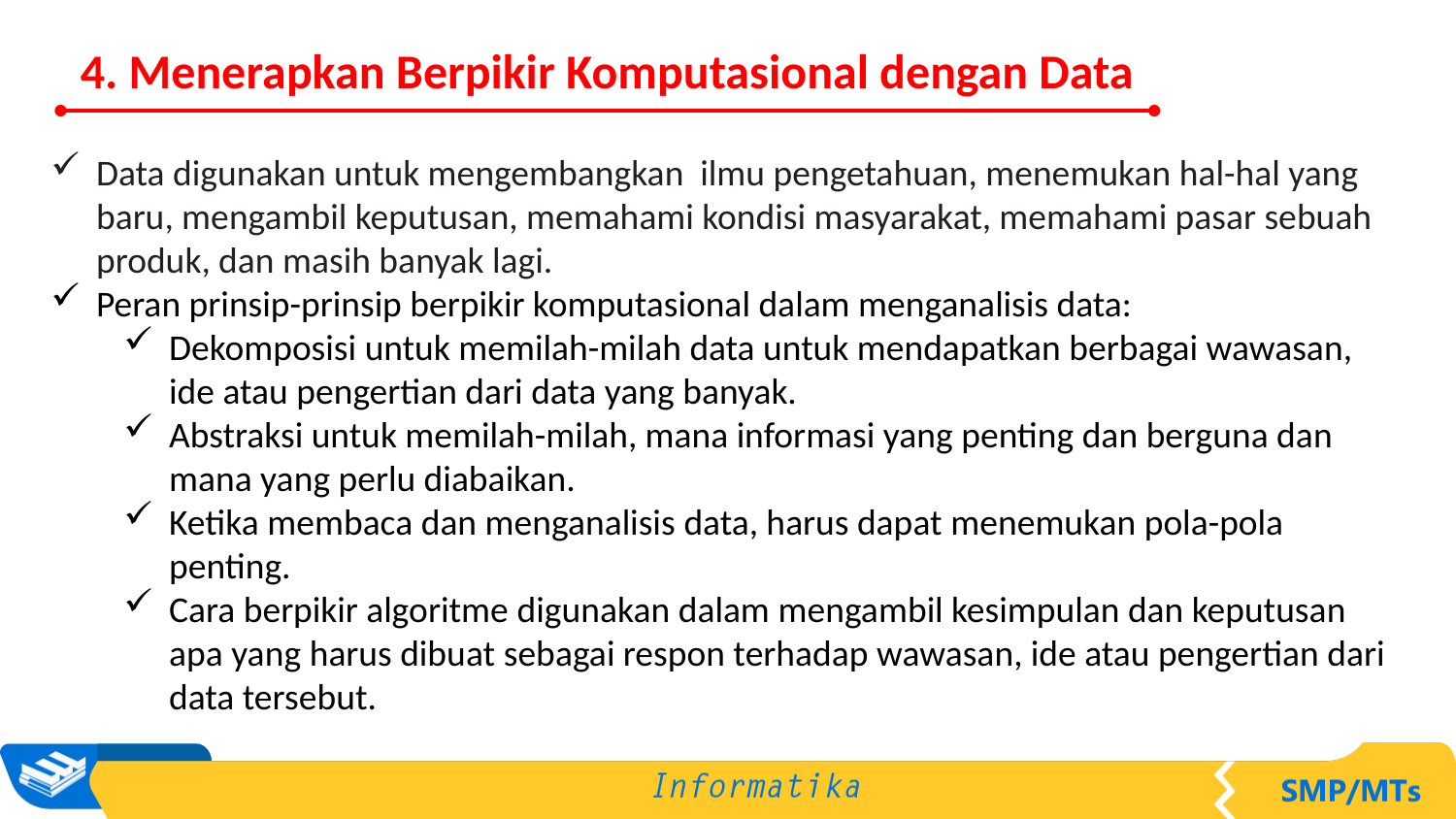

4. Menerapkan Berpikir Komputasional dengan Data
Data digunakan untuk mengembangkan  ilmu pengetahuan, menemukan hal-hal yang baru, mengambil keputusan, memahami kondisi masyarakat, memahami pasar sebuah produk, dan masih banyak lagi.
Peran prinsip-prinsip berpikir komputasional dalam menganalisis data:
Dekomposisi untuk memilah-milah data untuk mendapatkan berbagai wawasan, ide atau pengertian dari data yang banyak.
Abstraksi untuk memilah-milah, mana informasi yang penting dan berguna dan mana yang perlu diabaikan.
Ketika membaca dan menganalisis data, harus dapat menemukan pola-pola penting.
Cara berpikir algoritme digunakan dalam mengambil kesimpulan dan keputusan apa yang harus dibuat sebagai respon terhadap wawasan, ide atau pengertian dari data tersebut.